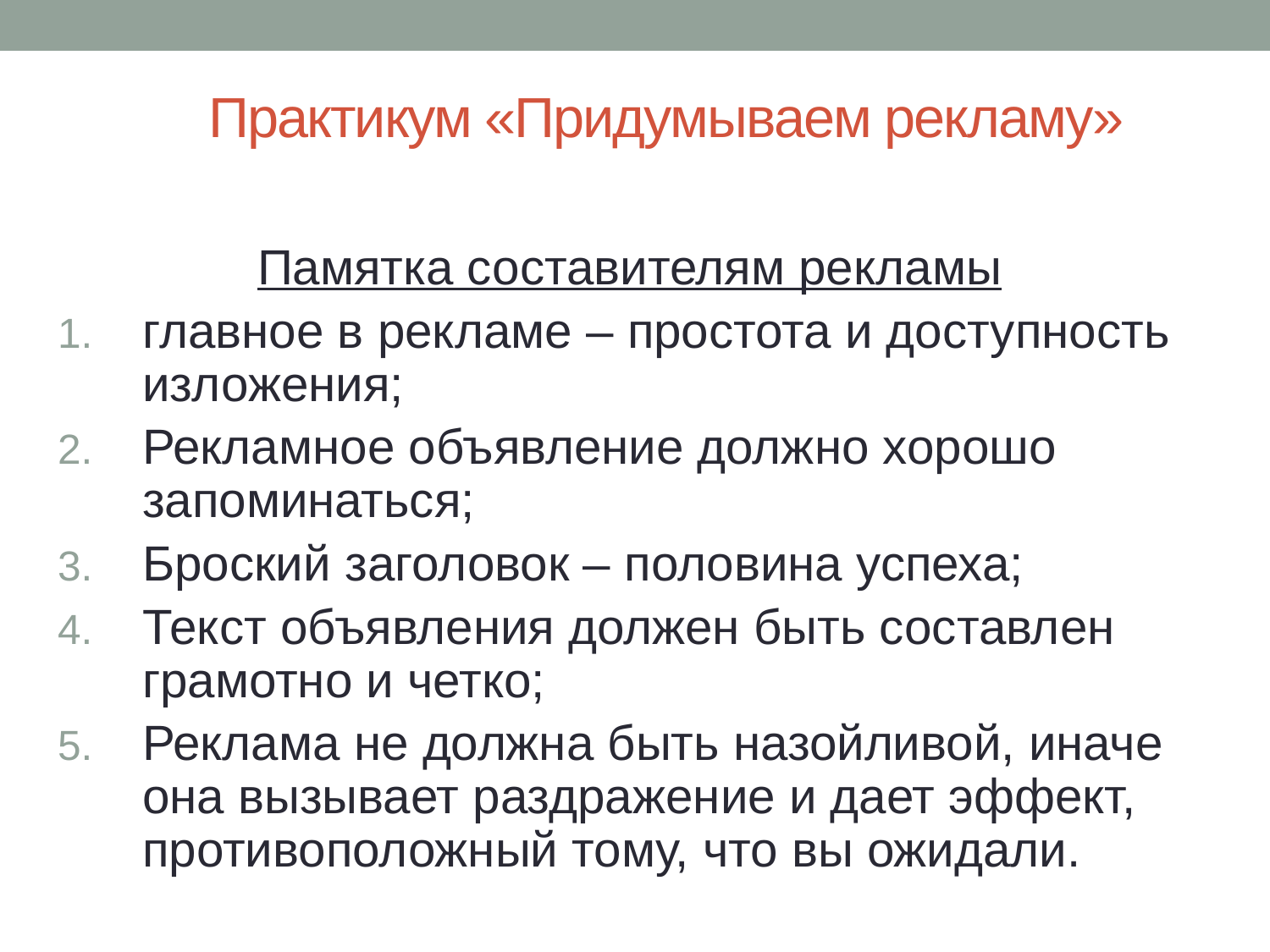

# Практикум «Придумываем рекламу»
Памятка составителям рекламы
главное в рекламе – простота и доступность изложения;
Рекламное объявление должно хорошо запоминаться;
Броский заголовок – половина успеха;
Текст объявления должен быть составлен грамотно и четко;
Реклама не должна быть назойливой, иначе она вызывает раздражение и дает эффект, противоположный тому, что вы ожидали.